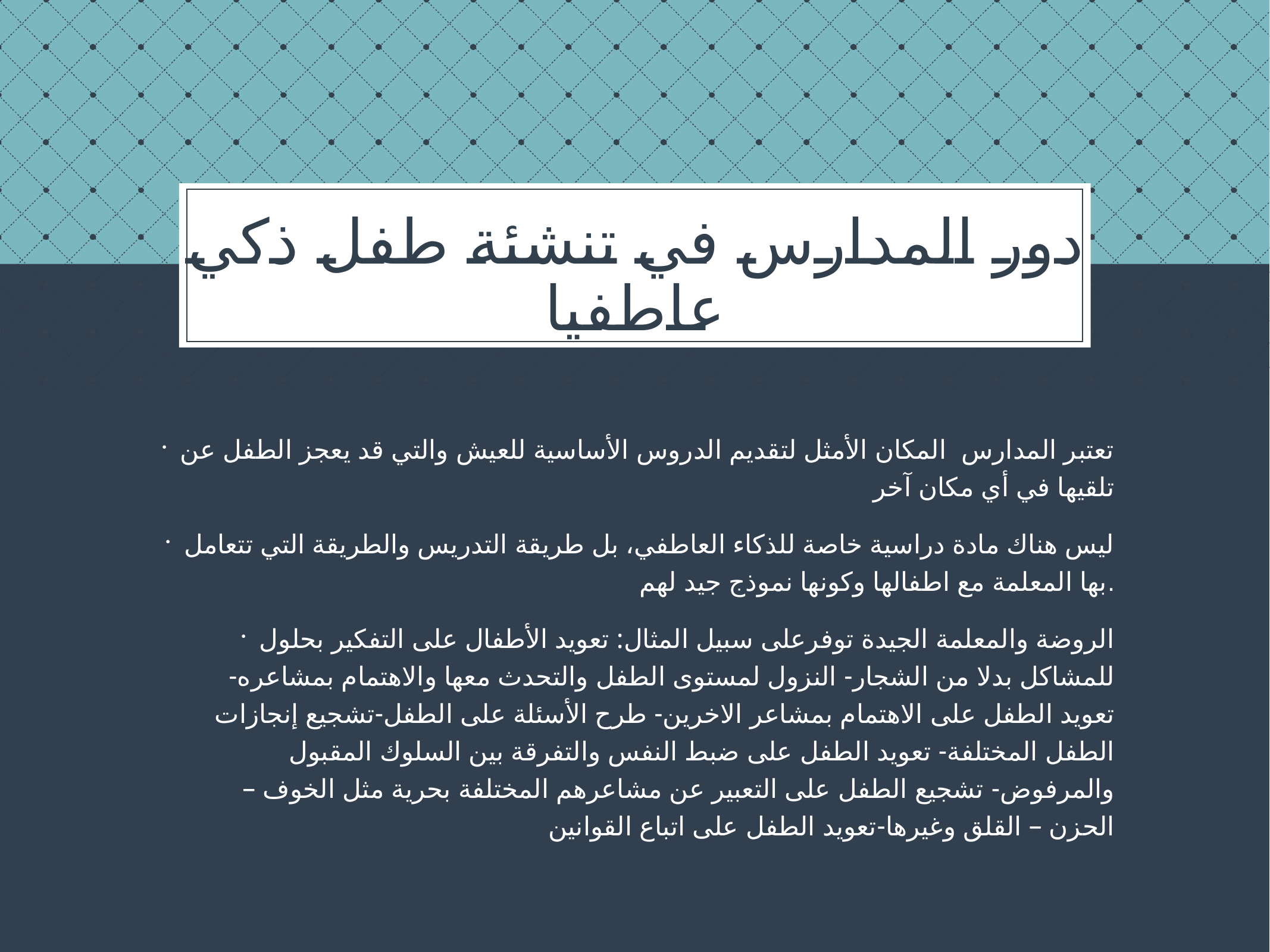

# دور المدارس في تنشئة طفل ذكي عاطفيا
تعتبر المدارس  المكان الأمثل لتقديم الدروس الأساسية للعيش والتي قد يعجز الطفل عن تلقيها في أي مكان آخر
ليس هناك مادة دراسية خاصة للذكاء العاطفي، بل طريقة التدريس والطريقة التي تتعامل بها المعلمة مع اطفالها وكونها نموذج جيد لهم.
الروضة والمعلمة الجيدة توفرعلى سبيل المثال: تعويد الأطفال على التفكير بحلول للمشاكل بدلا من الشجار- النزول لمستوى الطفل والتحدث معها والاهتمام بمشاعره- تعويد الطفل على الاهتمام بمشاعر الاخرين- طرح الأسئلة على الطفل-تشجيع إنجازات الطفل المختلفة- تعويد الطفل على ضبط النفس والتفرقة بين السلوك المقبول والمرفوض- تشجيع الطفل على التعبير عن مشاعرهم المختلفة بحرية مثل الخوف – الحزن – القلق وغيرها-تعويد الطفل على اتباع القوانين